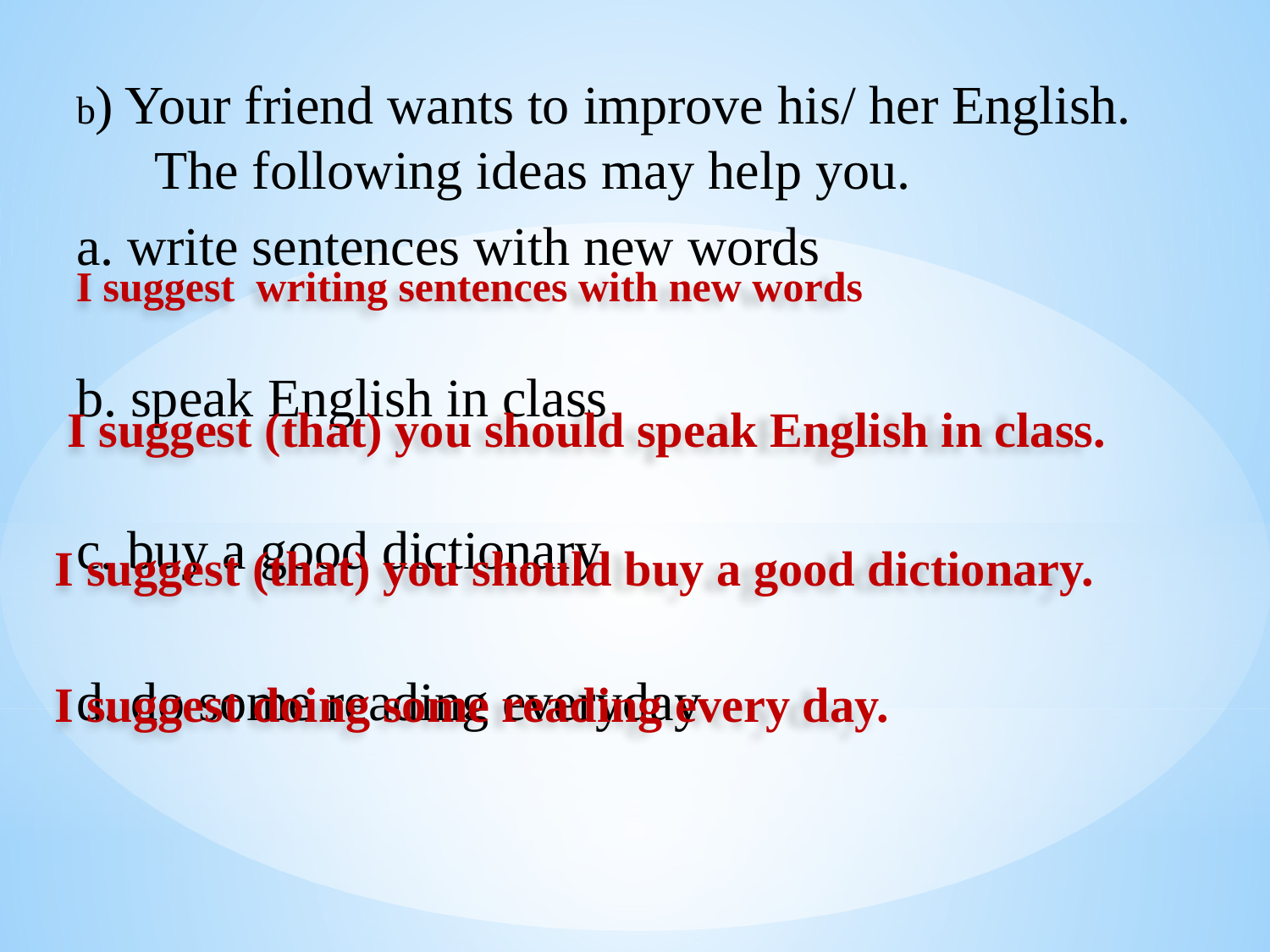

b) Your friend wants to improve his/ her English. The following ideas may help you.
a. write sentences with new words

b. speak English in class

c. buy a good dictionary

d. do some reading everyday

I suggest  writing sentences with new words
 I suggest (that) you should speak English in class.
I suggest (that) you should buy a good dictionary.
I suggest doing some reading every day.